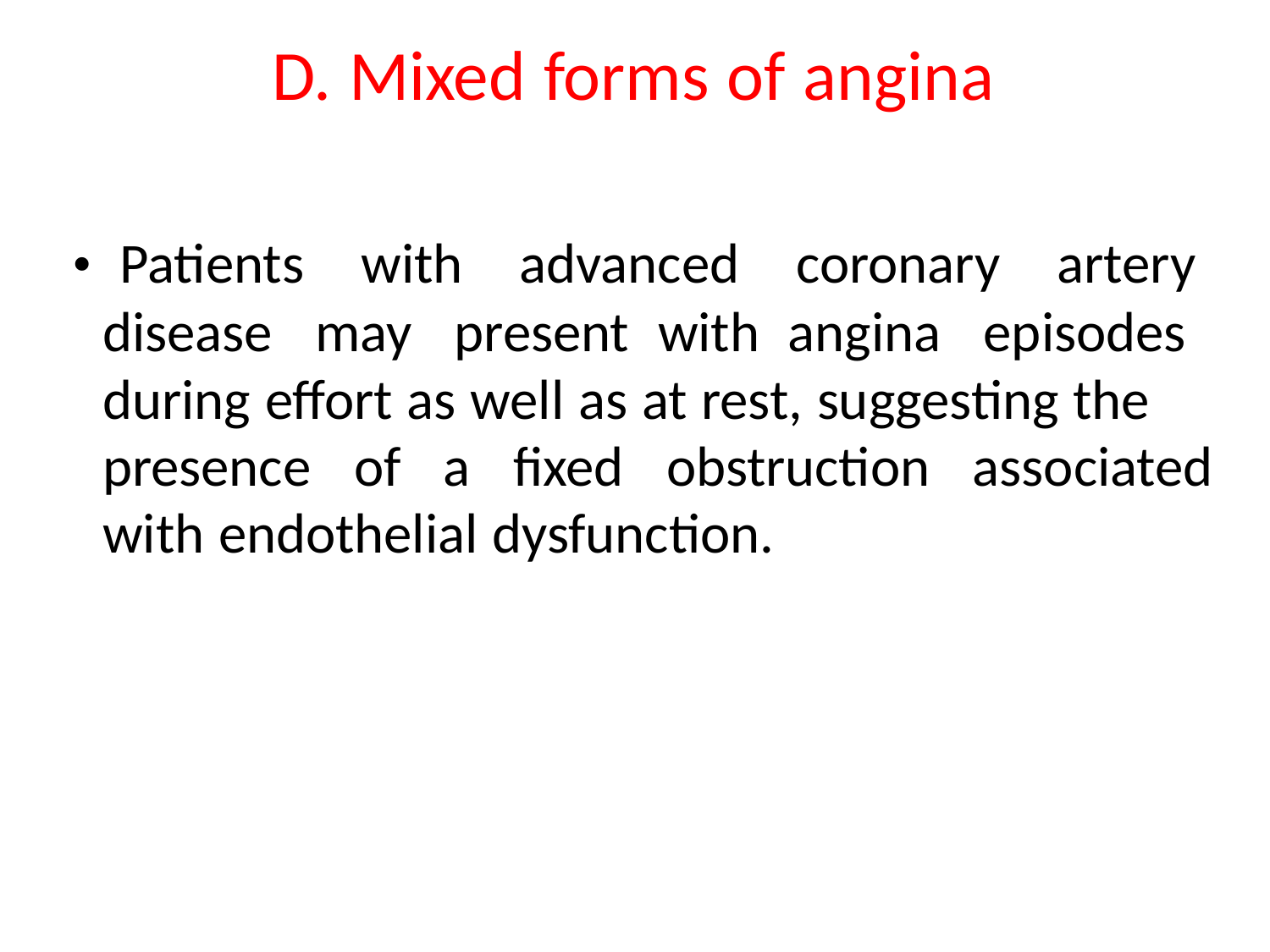

D. Mixed forms of angina
•  Patients    with    advanced    coronary    artery
disease   may   present  with  angina   episodes
during effort as well as at rest, suggesting the
presence   of   a   fixed   obstruction   associated
with endothelial dysfunction.